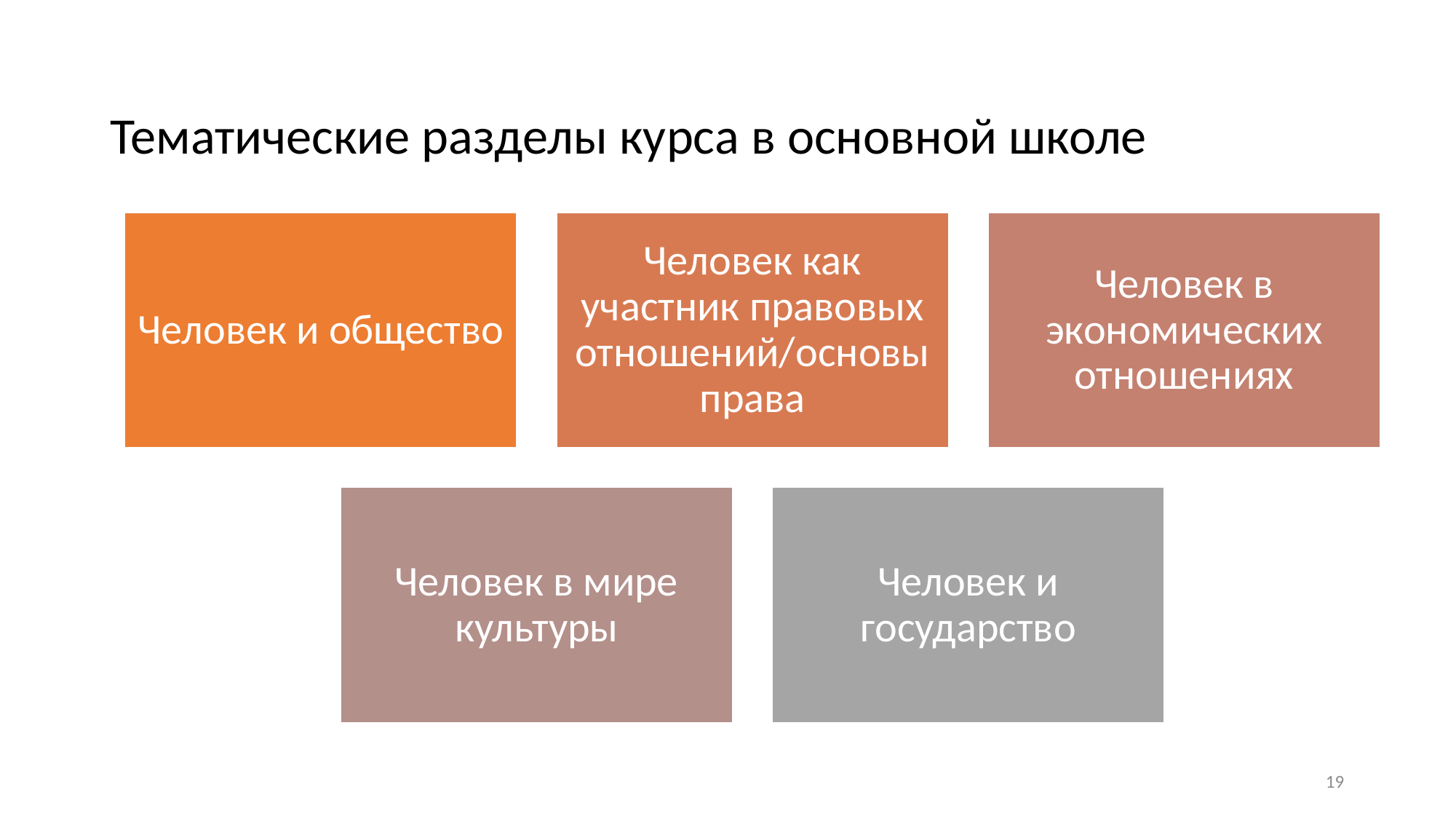

# Тематические разделы курса в основной школе
Человек и общество
Человек как участник правовых отношений/основы права
Человек в экономических отношениях
Человек в мире культуры
Человек и государство
19